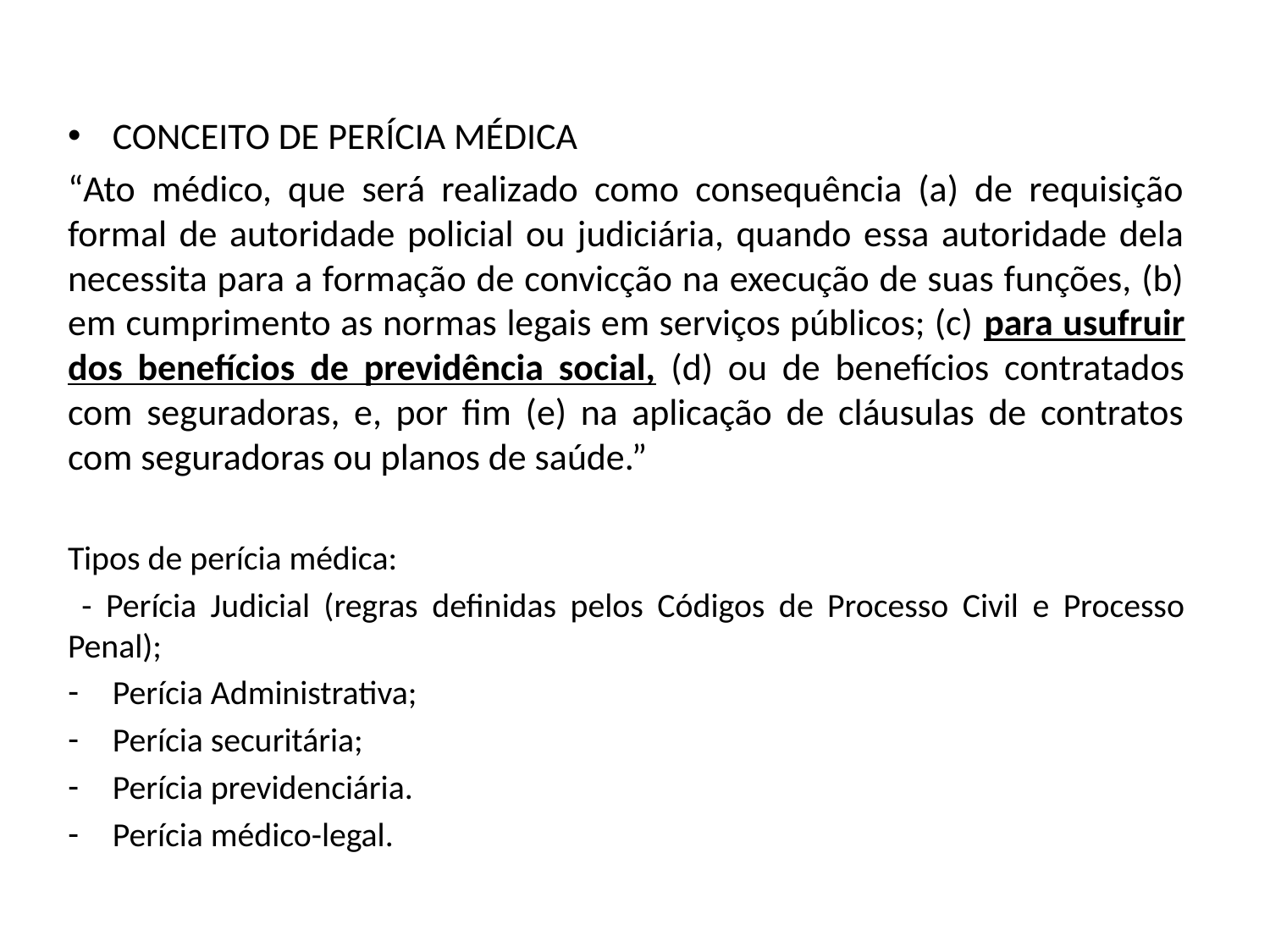

CONCEITO DE PERÍCIA MÉDICA
“Ato médico, que será realizado como consequência (a) de requisição formal de autoridade policial ou judiciária, quando essa autoridade dela necessita para a formação de convicção na execução de suas funções, (b) em cumprimento as normas legais em serviços públicos; (c) para usufruir dos benefícios de previdência social, (d) ou de benefícios contratados com seguradoras, e, por fim (e) na aplicação de cláusulas de contratos com seguradoras ou planos de saúde.”

Tipos de perícia médica:
 - Perícia Judicial (regras definidas pelos Códigos de Processo Civil e Processo Penal);
Perícia Administrativa;
Perícia securitária;
Perícia previdenciária.
Perícia médico-legal.